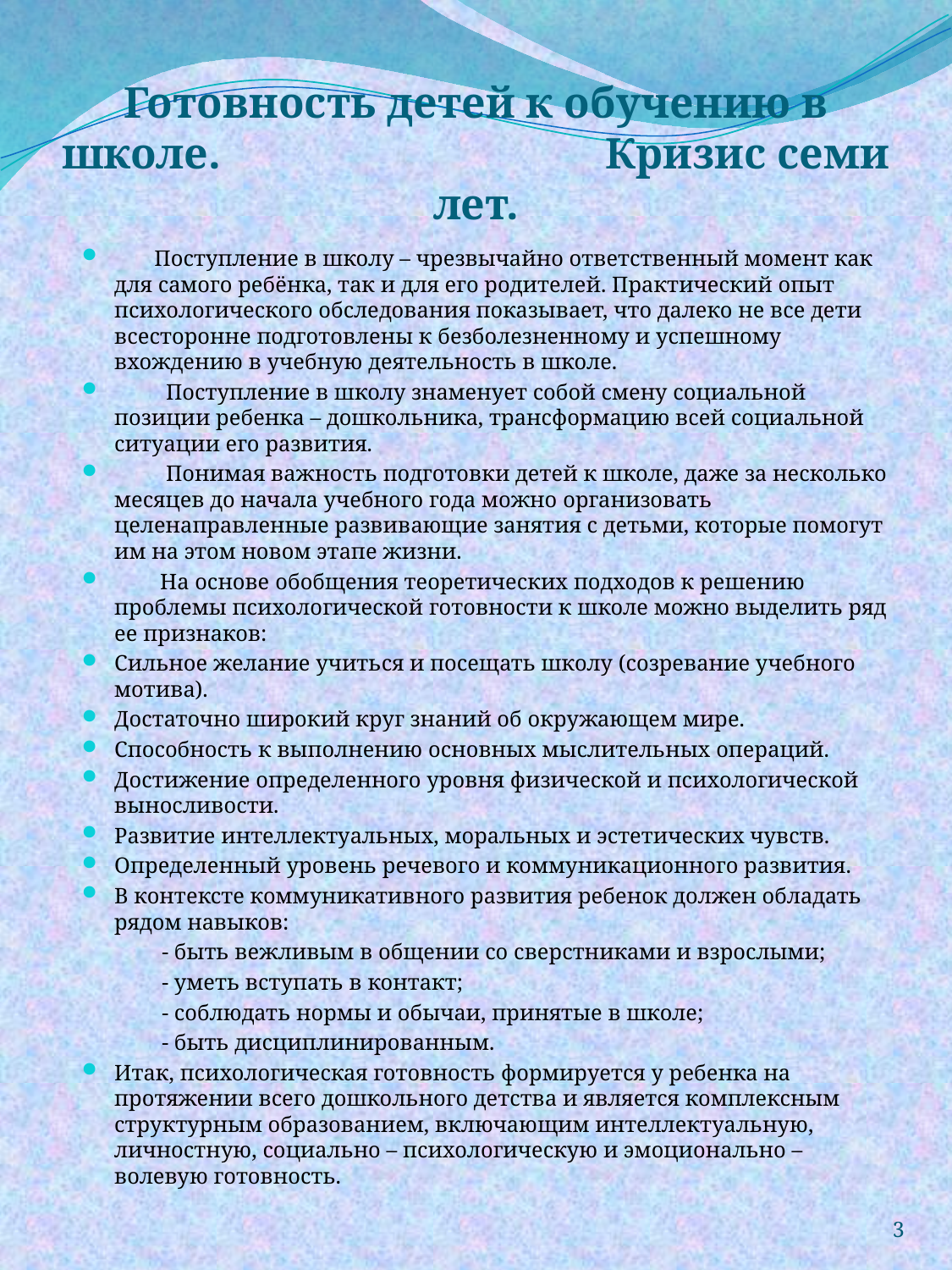

# Готовность детей к обучению в школе.                                   Кризис семи лет.

       Поступление в школу – чрезвычайно ответственный момент как для самого ребёнка, так и для его родителей. Практический опыт психологического обследования показывает, что далеко не все дети всесторонне подготовлены к безболезненному и успешному вхождению в учебную деятельность в школе.
         Поступление в школу знаменует собой смену социальной позиции ребенка – дошкольника, трансформацию всей социальной ситуации его развития.
         Понимая важность подготовки детей к школе, даже за несколько месяцев до начала учебного года можно организовать целенаправленные развивающие занятия с детьми, которые помогут им на этом новом этапе жизни.
        На основе обобщения теоретических подходов к решению проблемы психологической готовности к школе можно выделить ряд ее признаков:
Сильное желание учиться и посещать школу (созревание учебного мотива).
Достаточно широкий круг знаний об окружающем мире.
Способность к выполнению основных мыслительных операций.
Достижение определенного уровня физической и психологической выносливости.
Развитие интеллектуальных, моральных и эстетических чувств.
Определенный уровень речевого и коммуникационного развития.
В контексте коммуникативного развития ребенок должен обладать рядом навыков:
              - быть вежливым в общении со сверстниками и взрослыми;
              - уметь вступать в контакт;
              - соблюдать нормы и обычаи, принятые в школе;
              - быть дисциплинированным.
Итак, психологическая готовность формируется у ребенка на протяжении всего дошкольного детства и является комплексным структурным образованием, включающим интеллектуальную, личностную, социально – психологическую и эмоционально – волевую готовность.
3